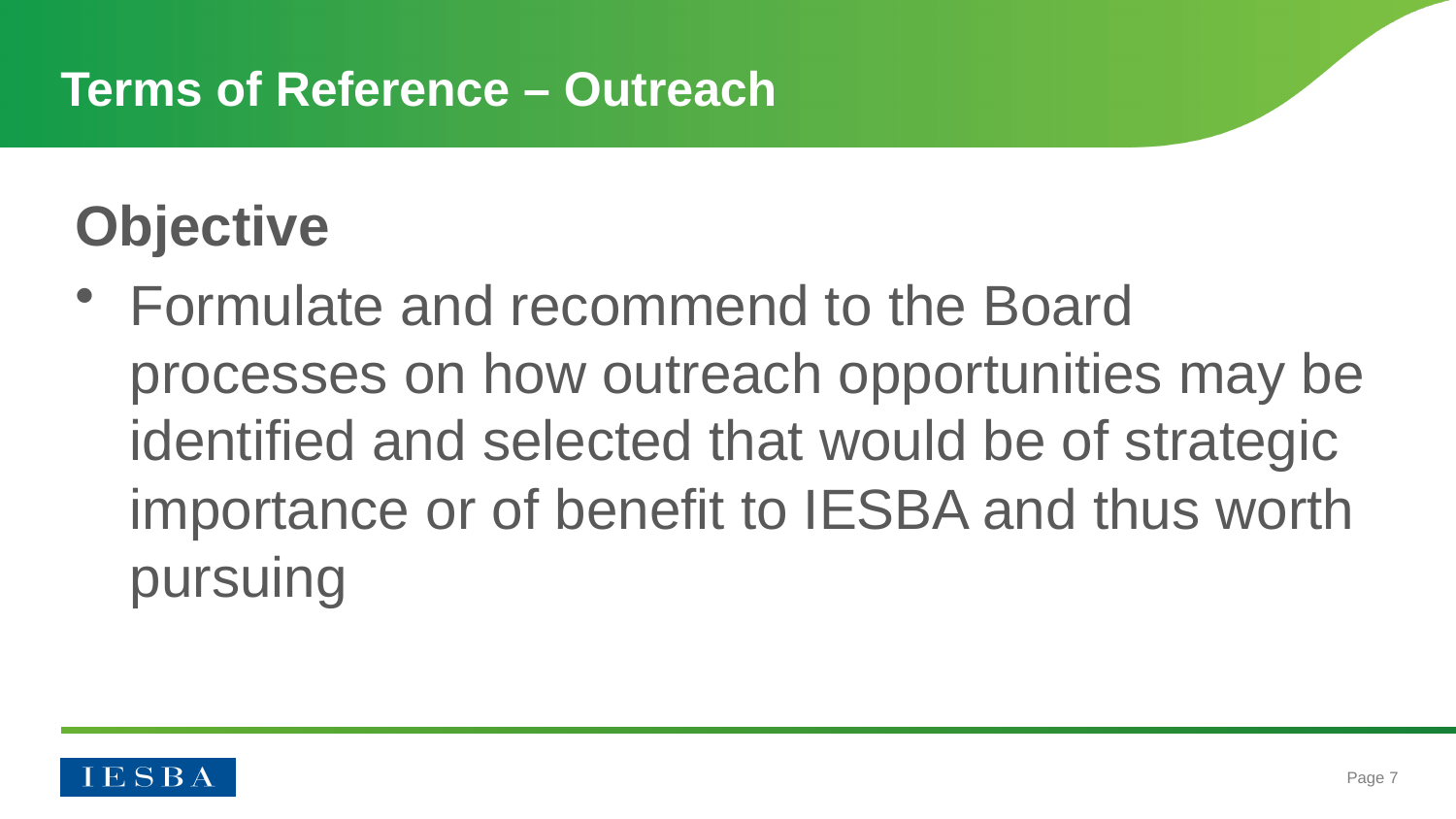

# Terms of Reference – Outreach
Objective
Formulate and recommend to the Board processes on how outreach opportunities may be identified and selected that would be of strategic importance or of benefit to IESBA and thus worth pursuing